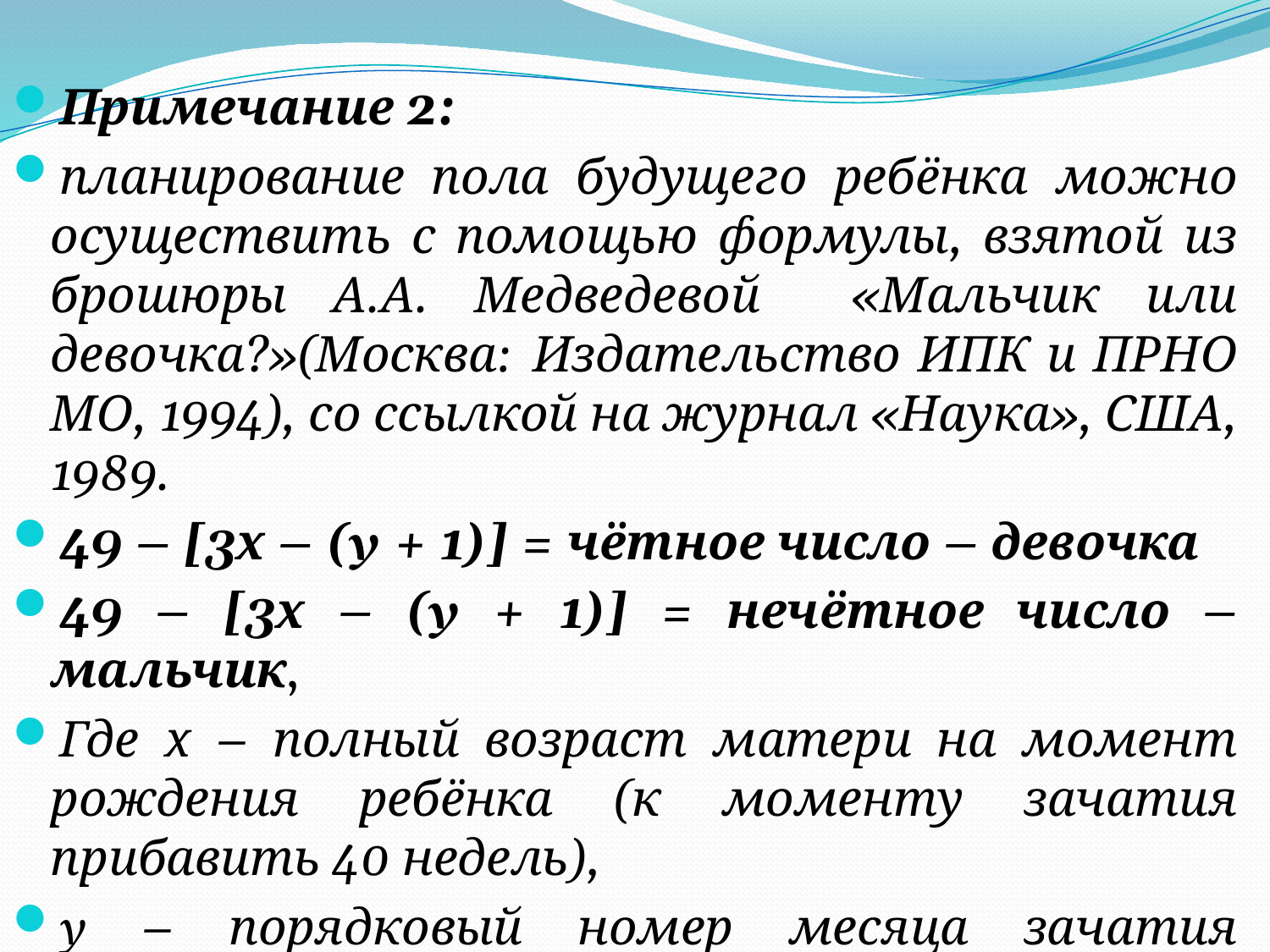

Примечание 2:
планирование пола будущего ребёнка можно осуществить с помощью формулы, взятой из брошюры А.А. Медведевой  «Мальчик или девочка?»(Москва: Издательство ИПК и ПРНО МО, 1994), со ссылкой на журнал «Наука», США, 1989.
49 – [3х – (y + 1)] = чётное число – девочка
49 – [3х – (y + 1)] = нечётное число – мальчик,
Где х – полный возраст матери на момент рождения ребёнка (к моменту зачатия прибавить 40 недель),
y – порядковый номер месяца зачатия ребёнка.